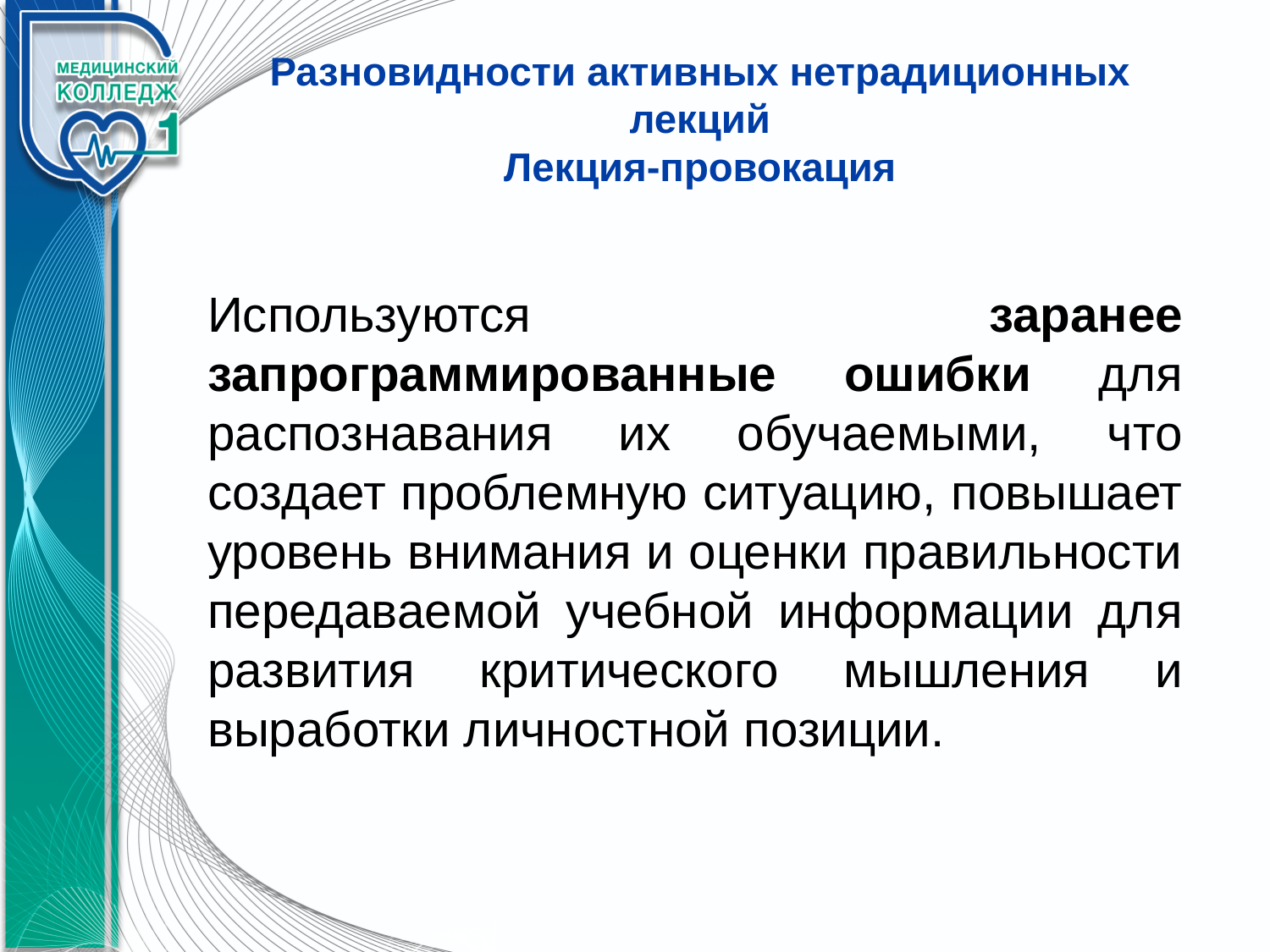

# Разновидности активных нетрадиционных лекций Лекция-провокация
Используются заранее запрограммированные ошибки для распознавания их обучаемыми, что создает проблемную ситуацию, повышает уровень внимания и оценки правильности передаваемой учебной информации для развития критического мышления и выработки личностной позиции.